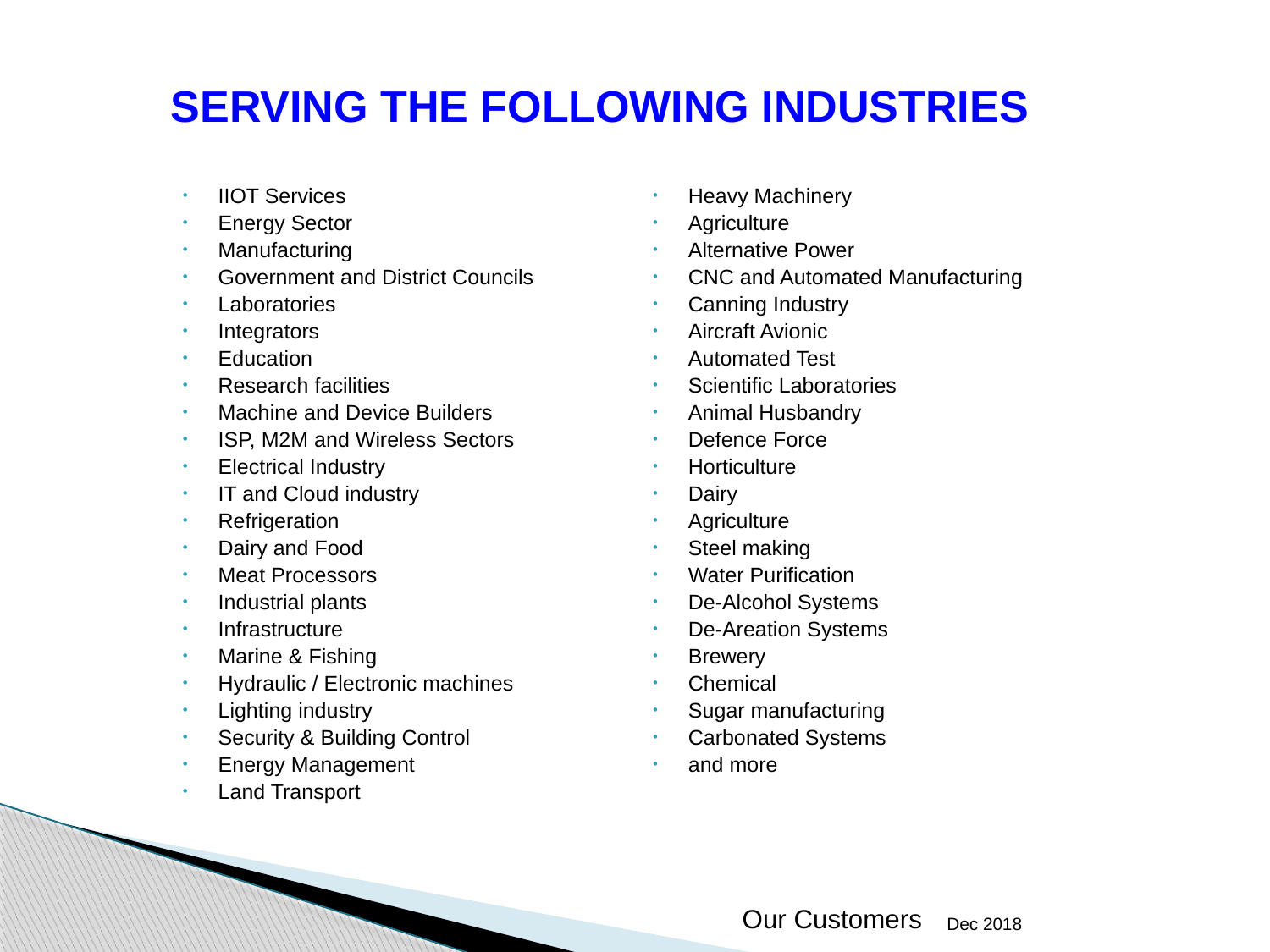

# SERVING THE FOLLOWING INDUSTRIES
IIOT Services
Energy Sector
Manufacturing
Government and District Councils
Laboratories
Integrators
Education
Research facilities
Machine and Device Builders
ISP, M2M and Wireless Sectors
Electrical Industry
IT and Cloud industry
Refrigeration
Dairy and Food
Meat Processors
Industrial plants
Infrastructure
Marine & Fishing
Hydraulic / Electronic machines
Lighting industry
Security & Building Control
Energy Management
Land Transport
Heavy Machinery
Agriculture
Alternative Power
CNC and Automated Manufacturing
Canning Industry
Aircraft Avionic
Automated Test
Scientific Laboratories
Animal Husbandry
Defence Force
Horticulture
Dairy
Agriculture
Steel making
Water Purification
De-Alcohol Systems
De-Areation Systems
Brewery
Chemical
Sugar manufacturing
Carbonated Systems
and more

Our Customers
Dec 2018